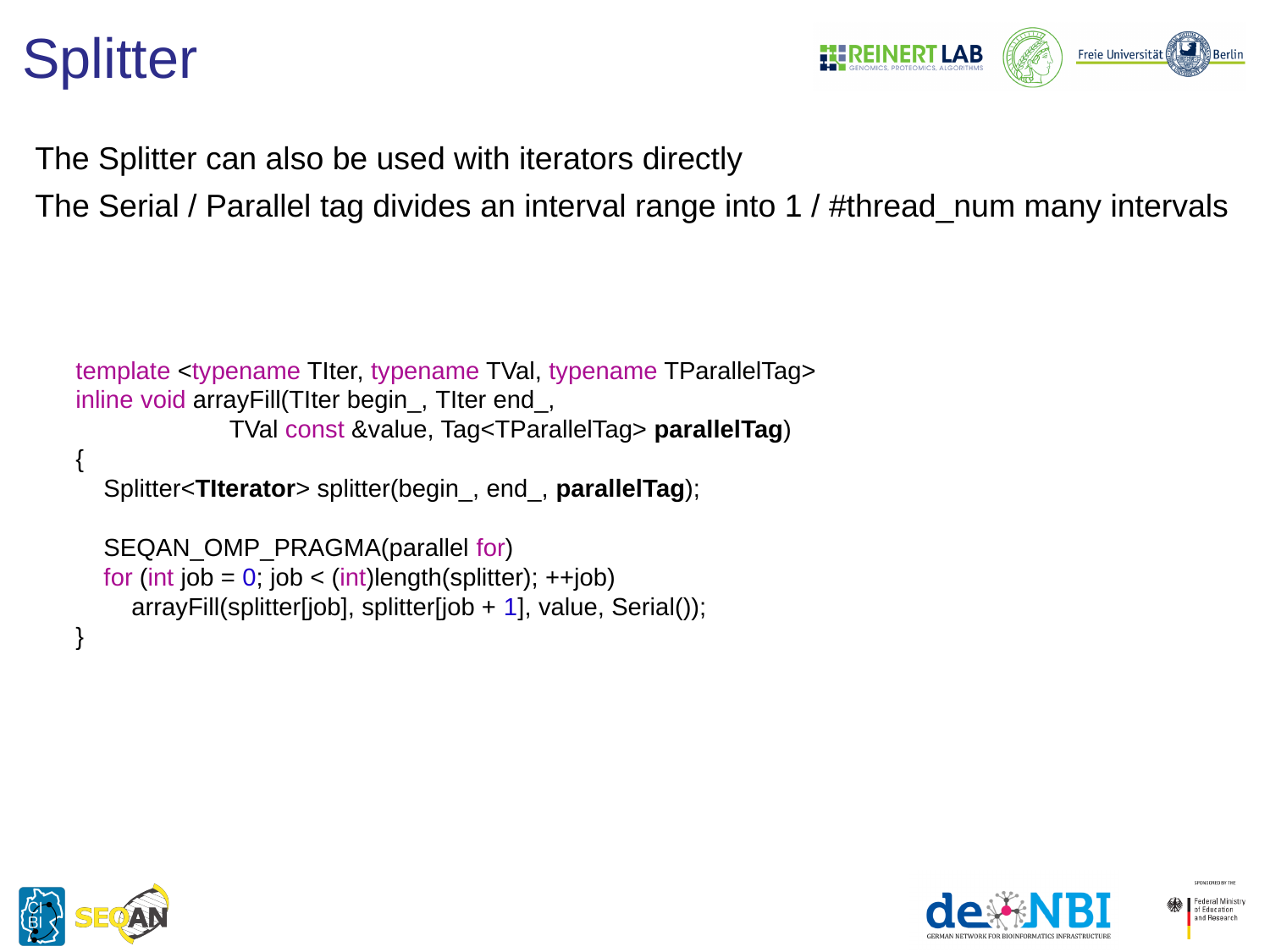

Splitter
The Splitter can also be used with iterators directly
The Serial / Parallel tag divides an interval range into 1 / #thread_num many intervals

template <typename TIter, typename TVal, typename TParallelTag>
inline void arrayFill(TIter begin_, TIter end_,
                      TVal const &value, Tag<TParallelTag> parallelTag)
{
    Splitter<TIterator> splitter(begin_, end_, parallelTag);

    SEQAN_OMP_PRAGMA(parallel for)
    for (int job = 0; job < (int)length(splitter); ++job)
        arrayFill(splitter[job], splitter[job + 1], value, Serial());
}